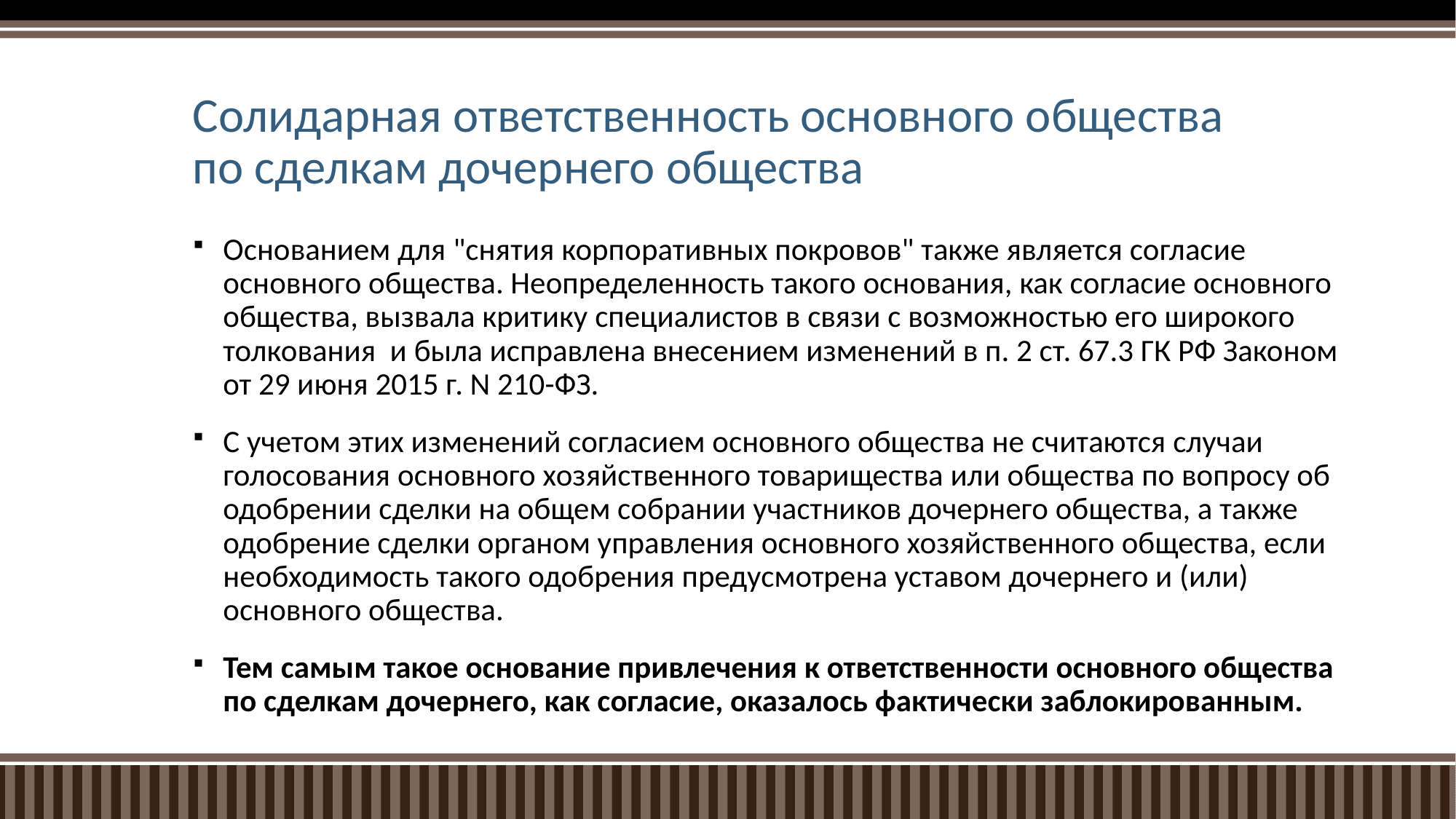

# Солидарная ответственность основного общества по сделкам дочернего общества
Основанием для "снятия корпоративных покровов" также является согласие основного общества. Неопределенность такого основания, как согласие основного общества, вызвала критику специалистов в связи с возможностью его широкого толкования  и была исправлена внесением изменений в п. 2 ст. 67.3 ГК РФ Законом от 29 июня 2015 г. N 210-ФЗ.
С учетом этих изменений согласием основного общества не считаются случаи голосования основного хозяйственного товарищества или общества по вопросу об одобрении сделки на общем собрании участников дочернего общества, а также одобрение сделки органом управления основного хозяйственного общества, если необходимость такого одобрения предусмотрена уставом дочернего и (или) основного общества.
Тем самым такое основание привлечения к ответственности основного общества по сделкам дочернего, как согласие, оказалось фактически заблокированным.